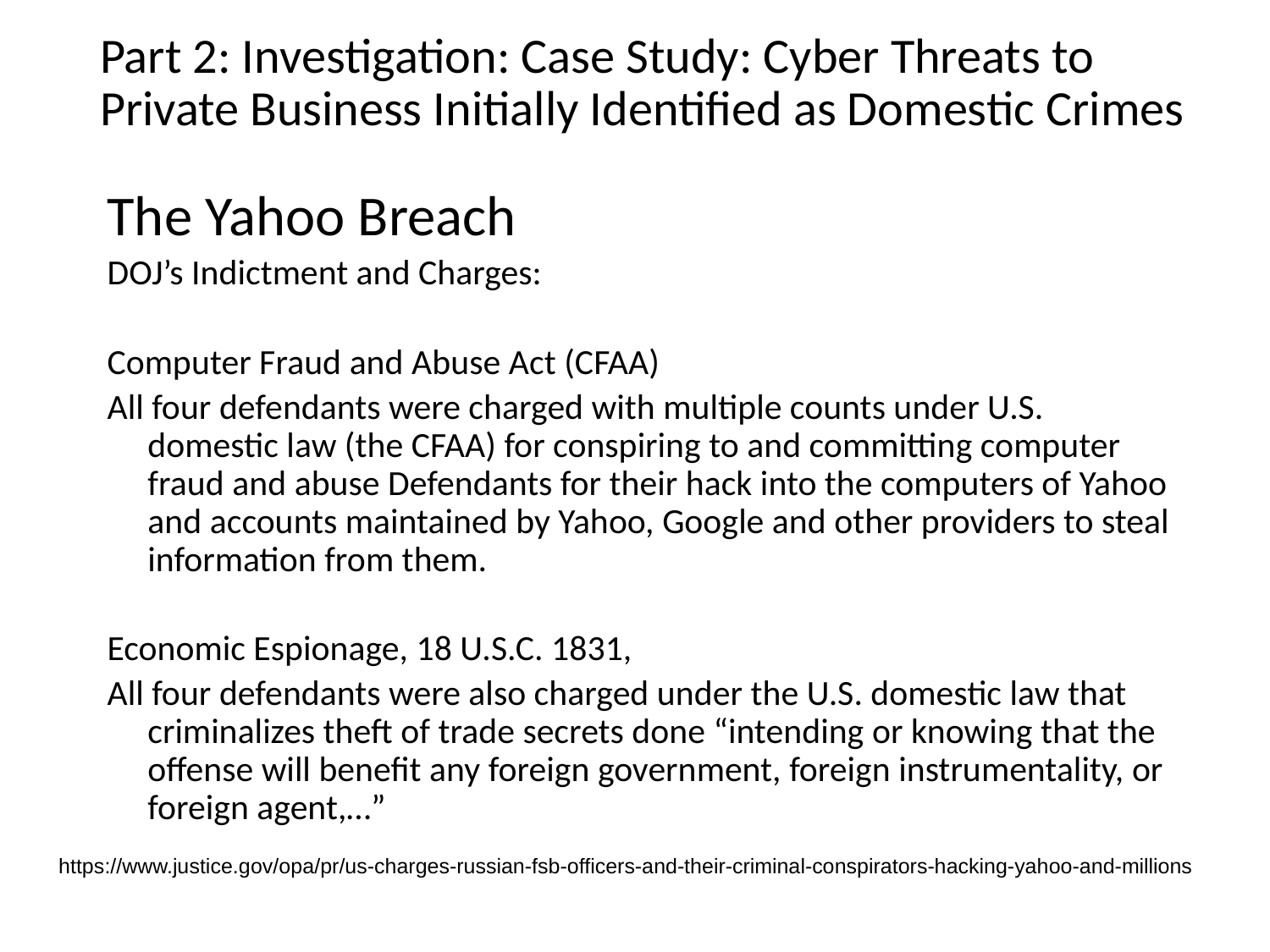

# Part 2: Investigation: Case Study: Cyber Threats to Private Business Initially Identified as Domestic Crimes

The Yahoo Breach
DOJ’s Indictment and Charges:

Computer Fraud and Abuse Act (CFAA)
All four defendants were charged with multiple counts under U.S. domestic law (the CFAA) for conspiring to and committing computer fraud and abuse Defendants for their hack into the computers of Yahoo and accounts maintained by Yahoo, Google and other providers to steal information from them.

Economic Espionage, 18 U.S.C. 1831,
All four defendants were also charged under the U.S. domestic law that criminalizes theft of trade secrets done “intending or knowing that the offense will benefit any foreign government, foreign instrumentality, or foreign agent,…”

https://www.justice.gov/opa/pr/us-charges-russian-fsb-officers-and-their-criminal-conspirators-hacking-yahoo-and-millions

https://www.justice.gov/opa/pr/us-charges-russian-fsb-officers-and-their-criminal-conspirators-hacking-yahoo-and-millions